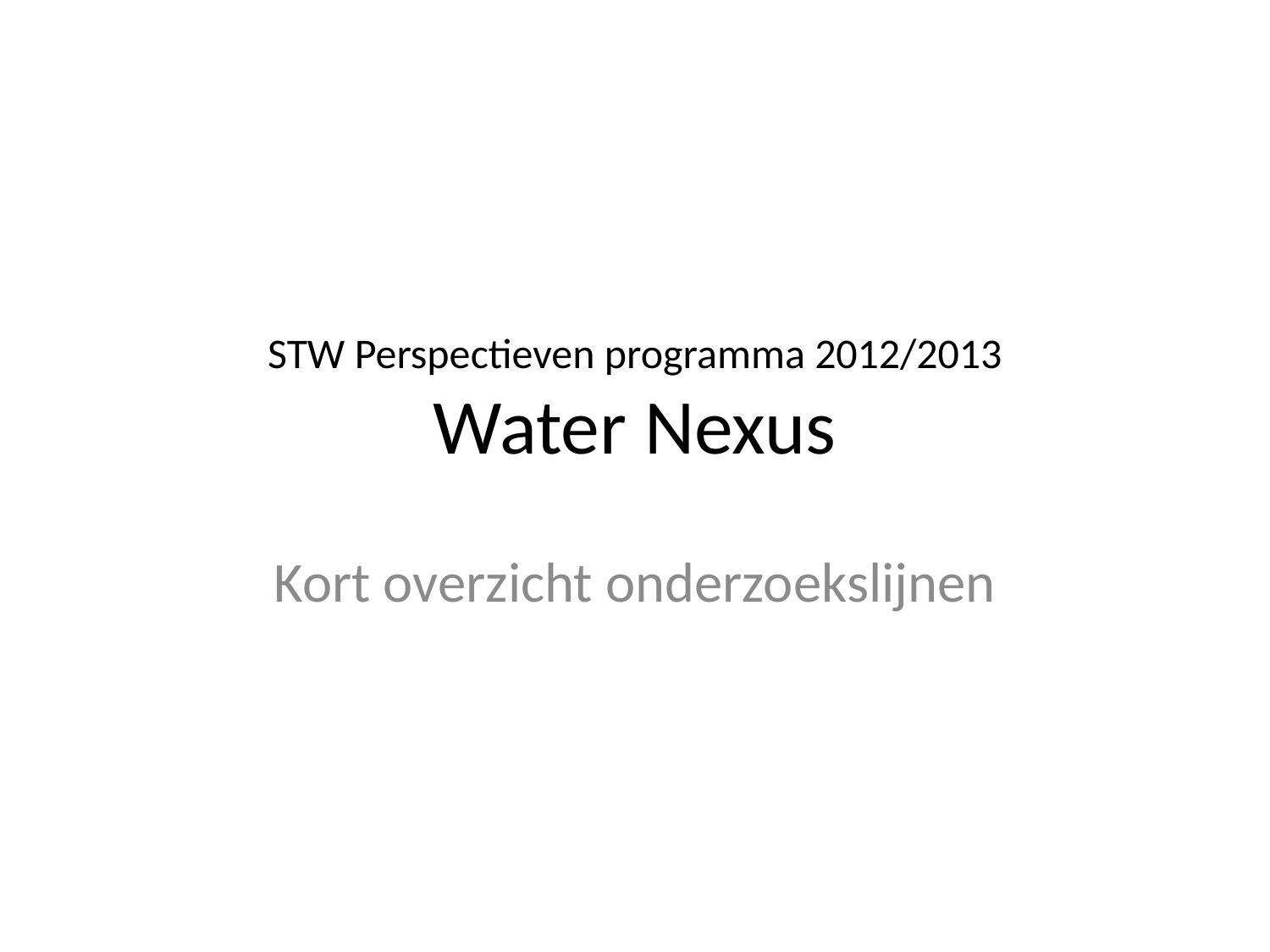

# STW Perspectieven programma 2012/2013 Water Nexus
Kort overzicht onderzoekslijnen